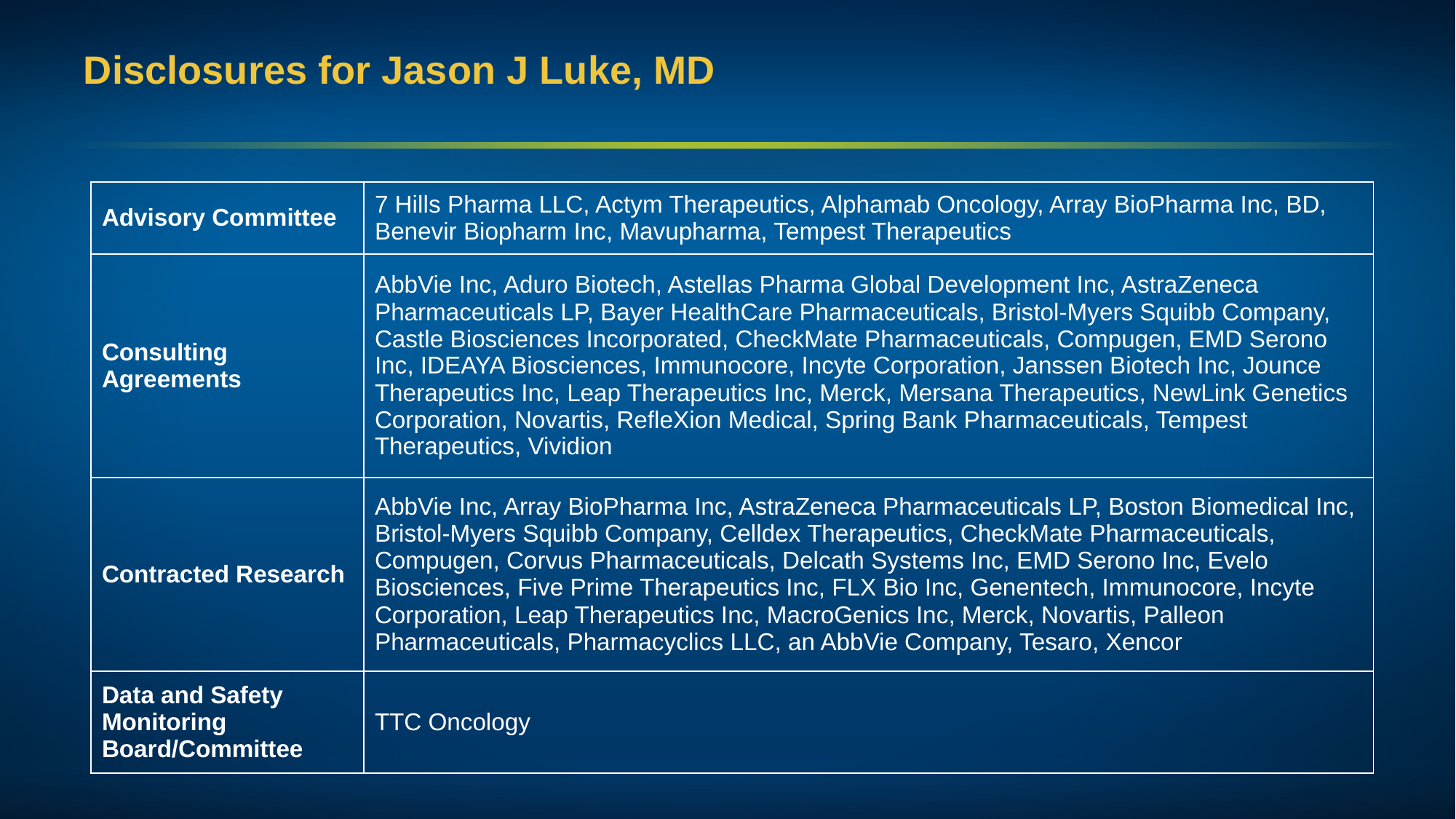

# Disclosures for Jason J Luke, MD
| Advisory Committee | 7 Hills Pharma LLC, Actym Therapeutics, Alphamab Oncology, Array BioPharma Inc, BD, Benevir Biopharm Inc, Mavupharma, Tempest Therapeutics |
| --- | --- |
| Consulting Agreements | AbbVie Inc, Aduro Biotech, Astellas Pharma Global Development Inc, AstraZeneca Pharmaceuticals LP, Bayer HealthCare Pharmaceuticals, Bristol-Myers Squibb Company, Castle Biosciences Incorporated, CheckMate Pharmaceuticals, Compugen, EMD Serono Inc, IDEAYA Biosciences, Immunocore, Incyte Corporation, Janssen Biotech Inc, Jounce Therapeutics Inc, Leap Therapeutics Inc, Merck, Mersana Therapeutics, NewLink Genetics Corporation, Novartis, RefleXion Medical, Spring Bank Pharmaceuticals, Tempest Therapeutics, Vividion |
| Contracted Research | AbbVie Inc, Array BioPharma Inc, AstraZeneca Pharmaceuticals LP, Boston Biomedical Inc, Bristol-Myers Squibb Company, Celldex Therapeutics, CheckMate Pharmaceuticals, Compugen, Corvus Pharmaceuticals, Delcath Systems Inc, EMD Serono Inc, Evelo Biosciences, Five Prime Therapeutics Inc, FLX Bio Inc, Genentech, Immunocore, Incyte Corporation, Leap Therapeutics Inc, MacroGenics Inc, Merck, Novartis, Palleon Pharmaceuticals, Pharmacyclics LLC, an AbbVie Company, Tesaro, Xencor |
| Data and Safety Monitoring Board/Committee | TTC Oncology |